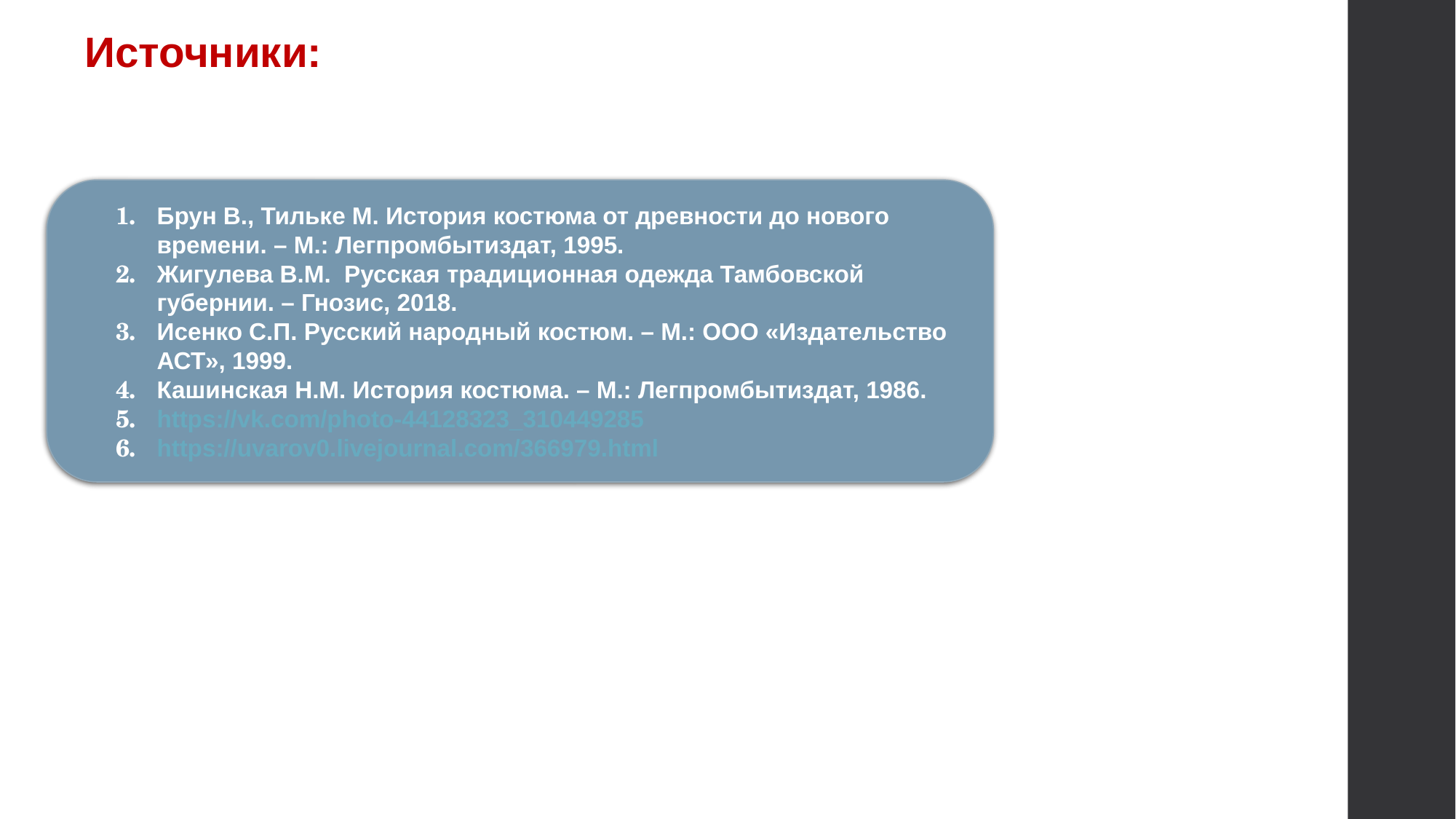

Источники:
Брун В., Тильке М. История костюма от древности до нового времени. – М.: Легпромбытиздат, 1995.
Жигулева В.М.  Русская традиционная одежда Тамбовской губернии. – Гнозис, 2018.
Исенко С.П. Русский народный костюм. – М.: ООО «Издательство АСТ», 1999.
Кашинская Н.М. История костюма. – М.: Легпромбытиздат, 1986.
https://vk.com/photo-44128323_310449285
https://uvarov0.livejournal.com/366979.html